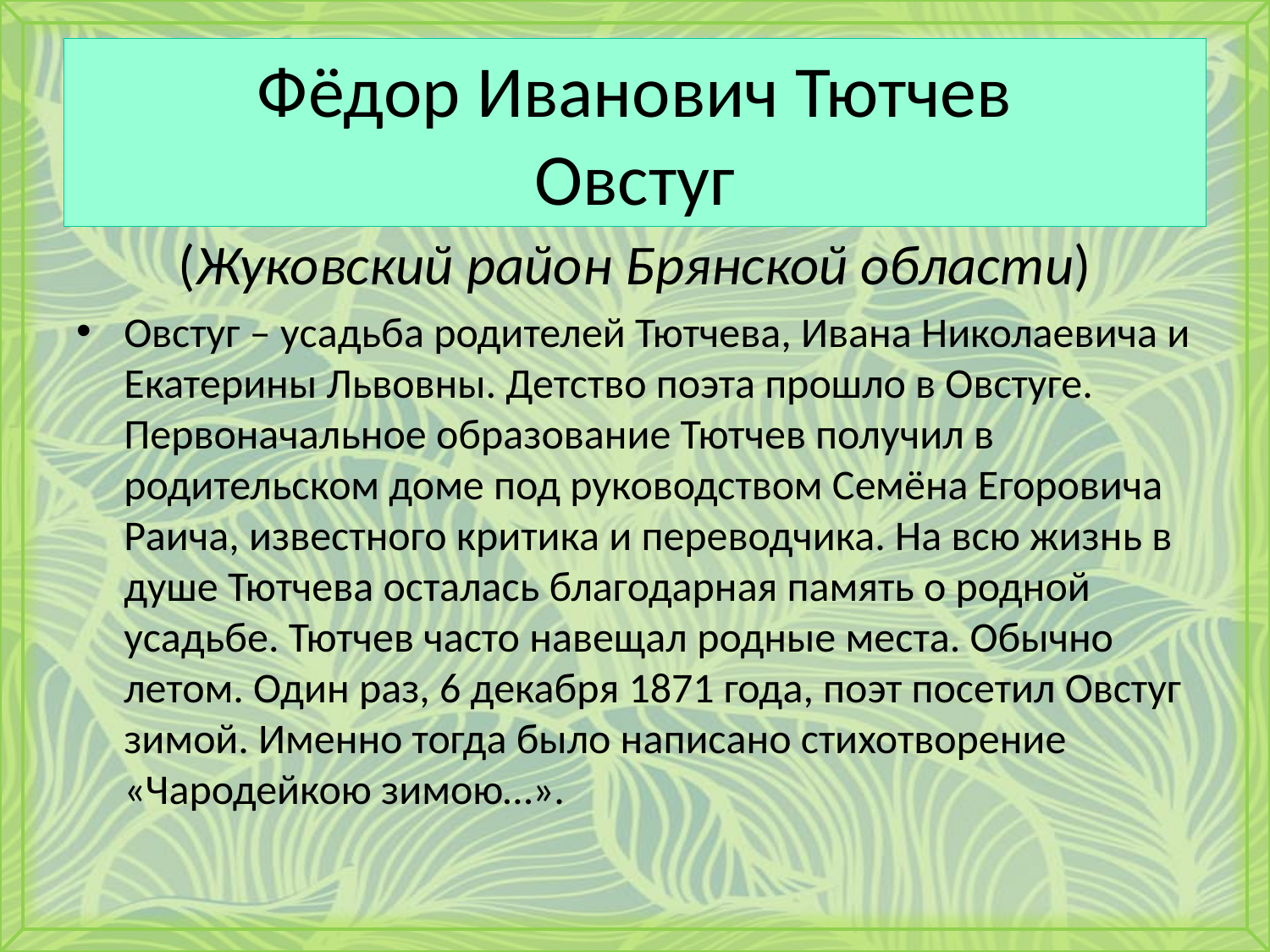

# Фёдор Иванович Тютчев Овстуг
(Жуковский район Брянской области)
Овстуг – усадьба родителей Тютчева, Ивана Николаевича и Екатерины Львовны. Детство поэта прошло в Овстуге. Первоначальное образование Тютчев получил в родительском доме под руководством Семёна Егоровича Раича, известного критика и переводчика. На всю жизнь в душе Тютчева осталась благодарная память о родной усадьбе. Тютчев часто навещал родные места. Обычно летом. Один раз, 6 декабря 1871 года, поэт посетил Овстуг зимой. Именно тогда было написано стихотворение «Чародейкою зимою…».